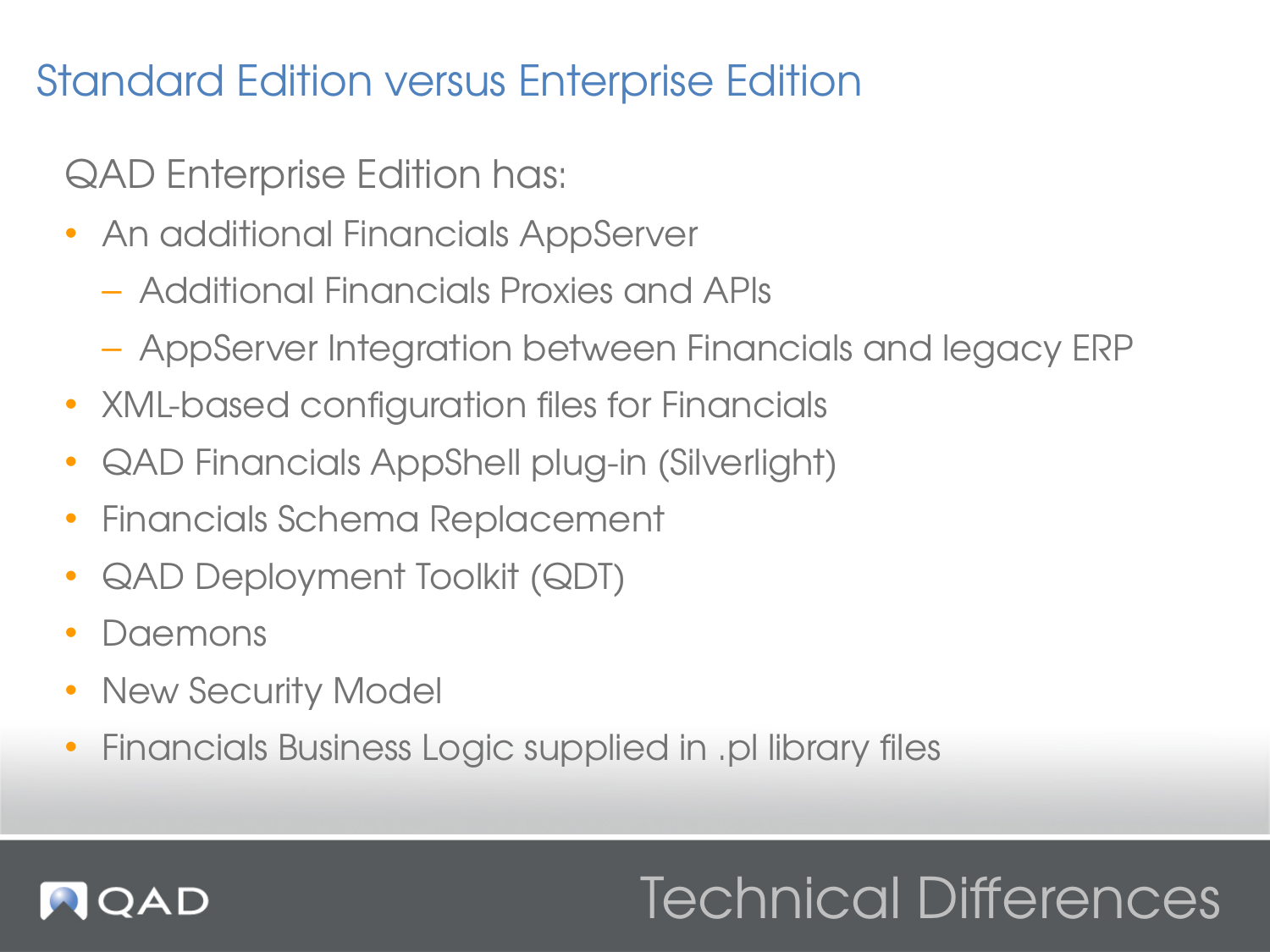

Standard Edition versus Enterprise Edition
QAD Enterprise Edition has:
An additional Financials AppServer
Additional Financials Proxies and APIs
AppServer Integration between Financials and legacy ERP
XML-based configuration files for Financials
QAD Financials AppShell plug-in (Silverlight)
Financials Schema Replacement
QAD Deployment Toolkit (QDT)
Daemons
New Security Model
Financials Business Logic supplied in .pl library files

# Technical Differences